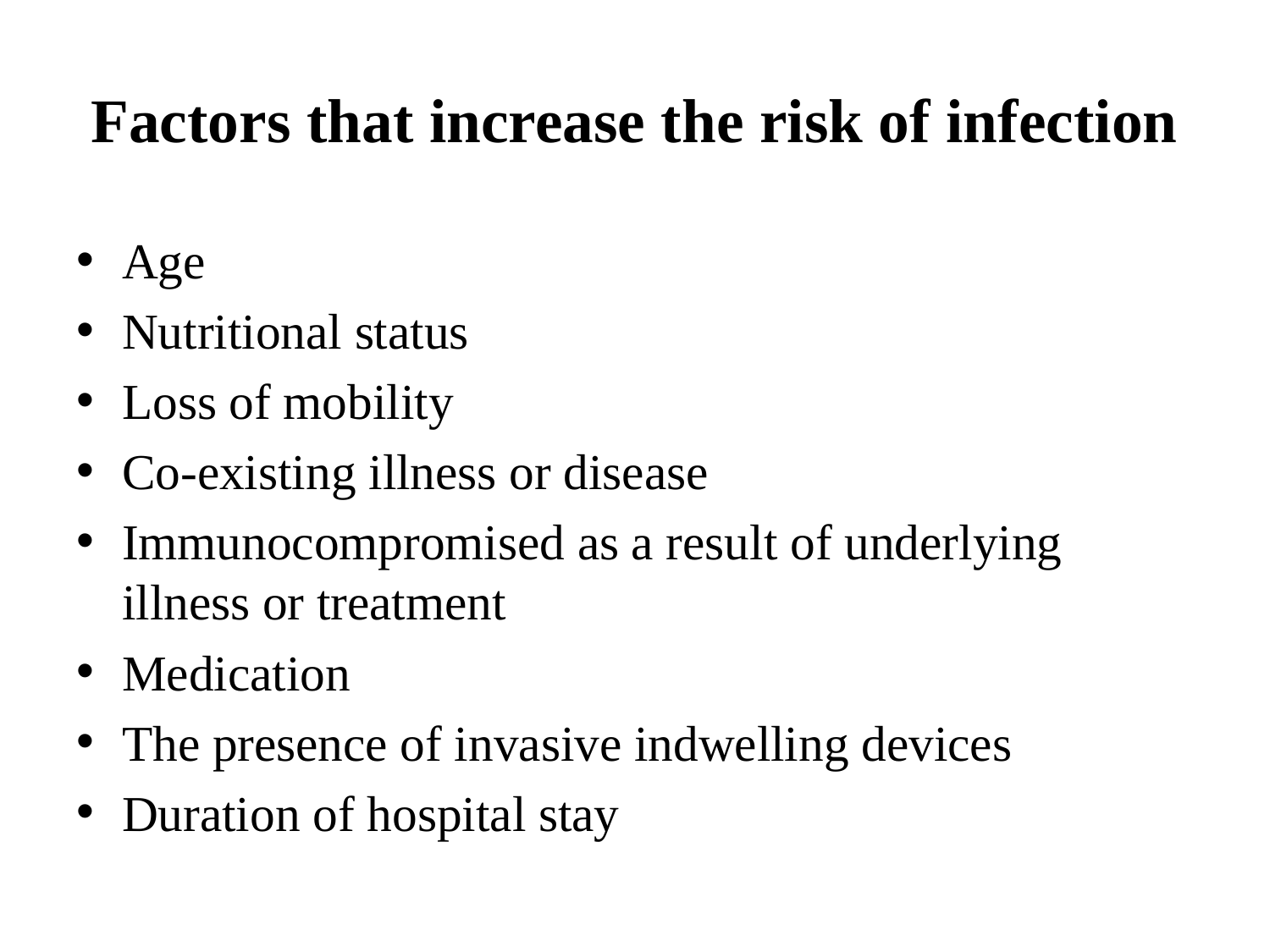

# Factors that increase the risk of infection
Age
Nutritional status
Loss of mobility
Co-existing illness or disease
Immunocompromised as a result of underlying illness or treatment
Medication
The presence of invasive indwelling devices
Duration of hospital stay